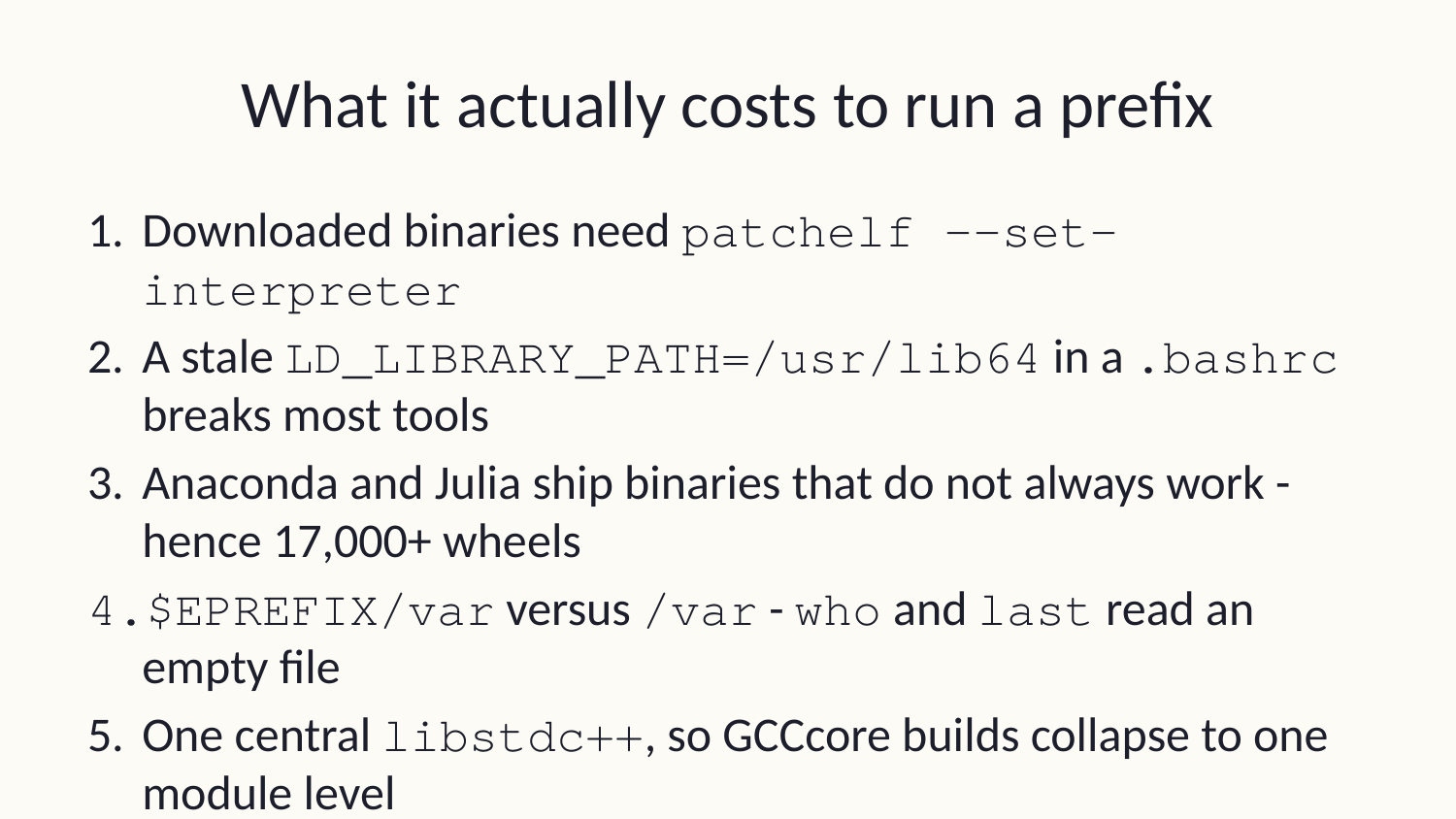

# What it actually costs to run a prefix
Downloaded binaries need patchelf --set-interpreter
A stale LD_LIBRARY_PATH=/usr/lib64 in a .bashrc breaks most tools
Anaconda and Julia ship binaries that do not always work - hence 17,000+ wheels
$EPREFIX/var versus /var - who and last read an empty file
One central libstdc++, so GCCcore builds collapse to one module level
Every site hits these in the same order. That is a much better position than a set nobody has written down.